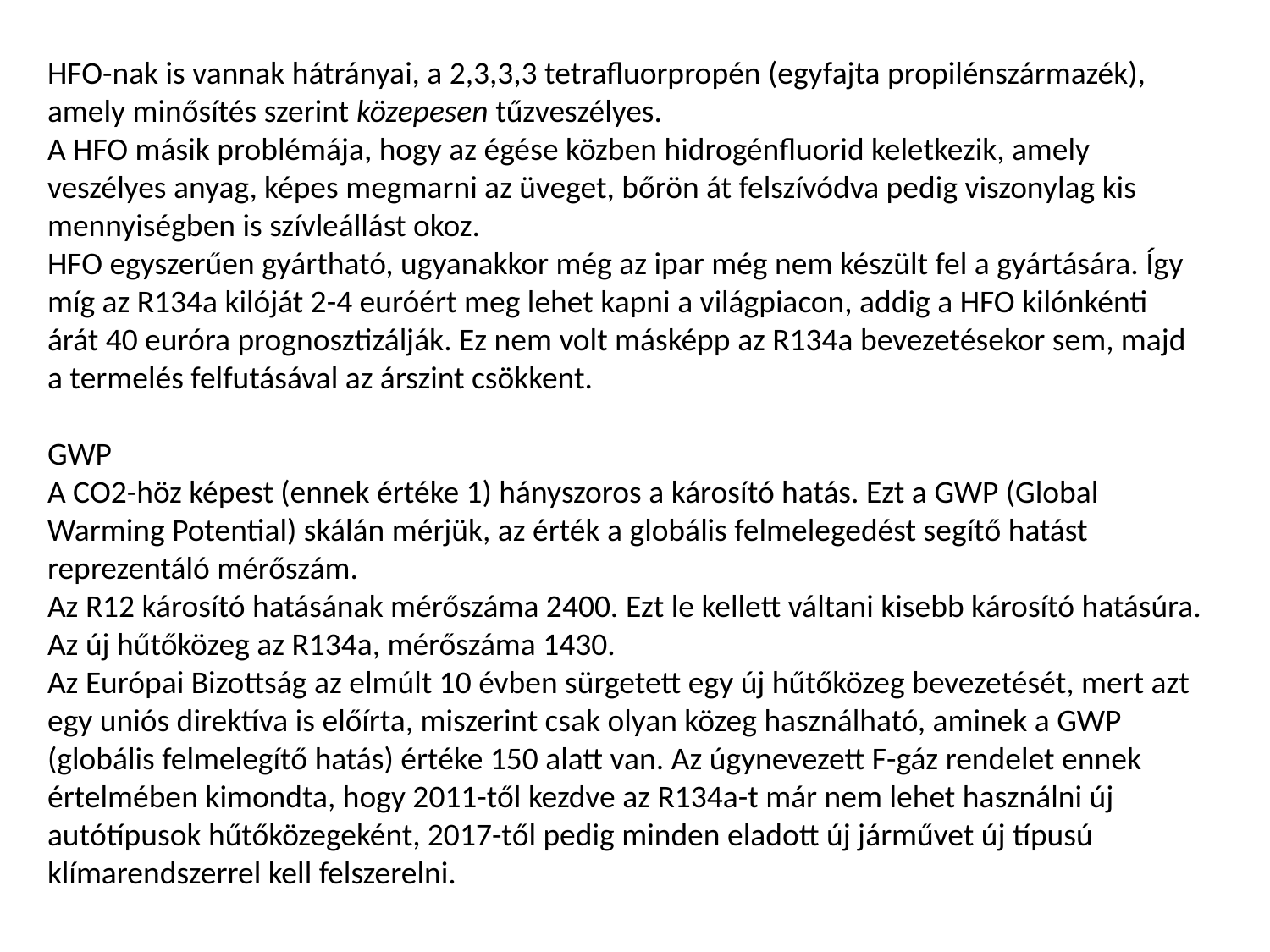

HFO-nak is vannak hátrányai, a 2,3,3,3 tetrafluorpropén (egyfajta propilénszármazék), amely minősítés szerint közepesen tűzveszélyes.
A HFO másik problémája, hogy az égése közben hidrogénfluorid keletkezik, amely veszélyes anyag, képes megmarni az üveget, bőrön át felszívódva pedig viszonylag kis mennyiségben is szívleállást okoz.
HFO egyszerűen gyártható, ugyanakkor még az ipar még nem készült fel a gyártására. Így míg az R134a kilóját 2-4 euróért meg lehet kapni a világpiacon, addig a HFO kilónkénti árát 40 euróra prognosztizálják. Ez nem volt másképp az R134a bevezetésekor sem, majd a termelés felfutásával az árszint csökkent.

GWP
A CO2-höz képest (ennek értéke 1) hányszoros a károsító hatás. Ezt a GWP (Global Warming Potential) skálán mérjük, az érték a globális felmelegedést segítő hatást reprezentáló mérőszám.
Az R12 károsító hatásának mérőszáma 2400. Ezt le kellett váltani kisebb károsító hatásúra. Az új hűtőközeg az R134a, mérőszáma 1430.
Az Európai Bizottság az elmúlt 10 évben sürgetett egy új hűtőközeg bevezetését, mert azt egy uniós direktíva is előírta, miszerint csak olyan közeg használható, aminek a GWP (globális felmelegítő hatás) értéke 150 alatt van. Az úgynevezett F-gáz rendelet ennek értelmében kimondta, hogy 2011-től kezdve az R134a-t már nem lehet használni új autótípusok hűtőközegeként, 2017-től pedig minden eladott új járművet új típusú klímarendszerrel kell felszerelni.